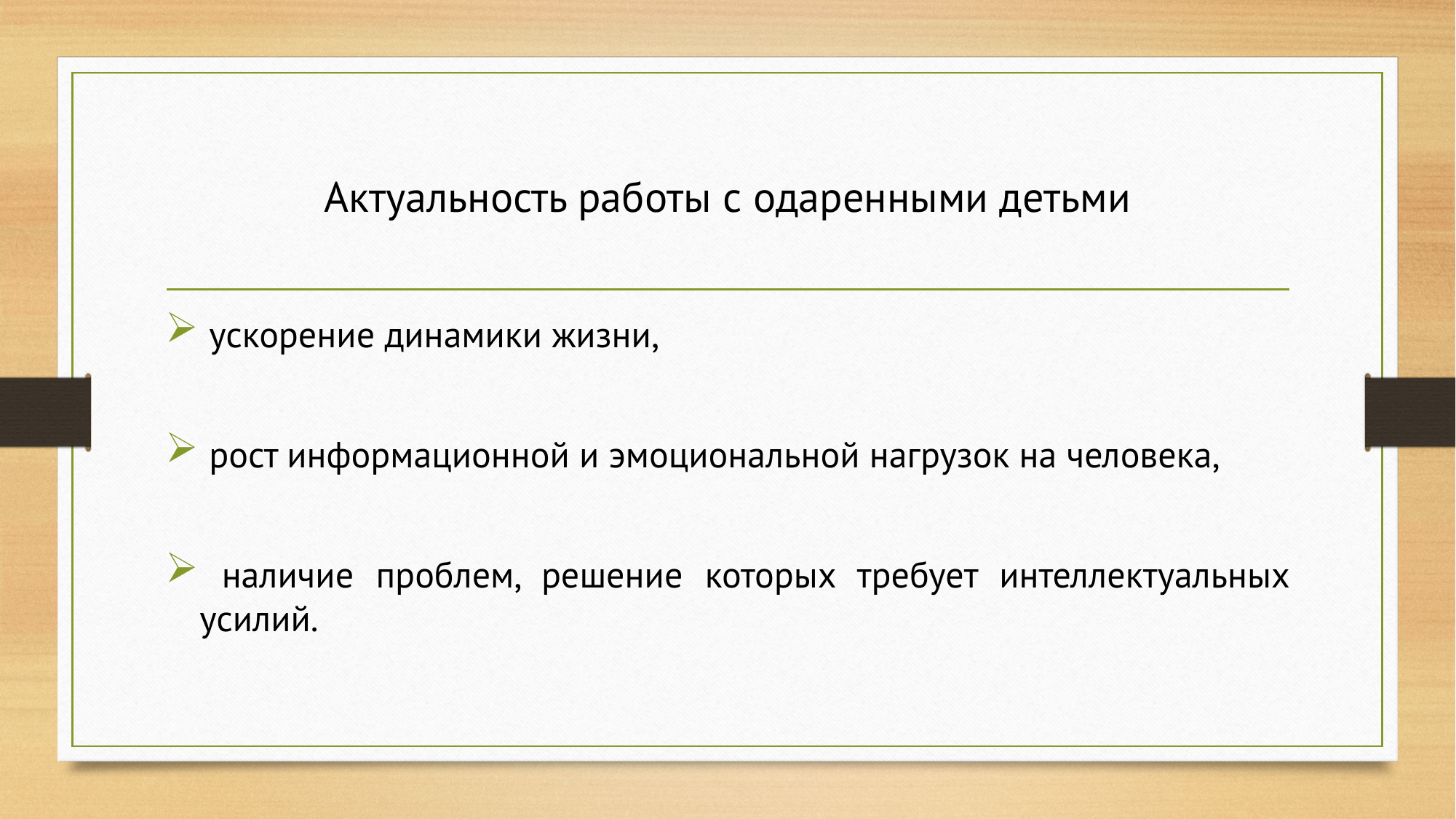

# Актуальность работы с одаренными детьми
 ускорение динамики жизни,

 рост информационной и эмоциональной нагрузок на человека,

 наличие проблем, решение которых требует интеллектуальных усилий.